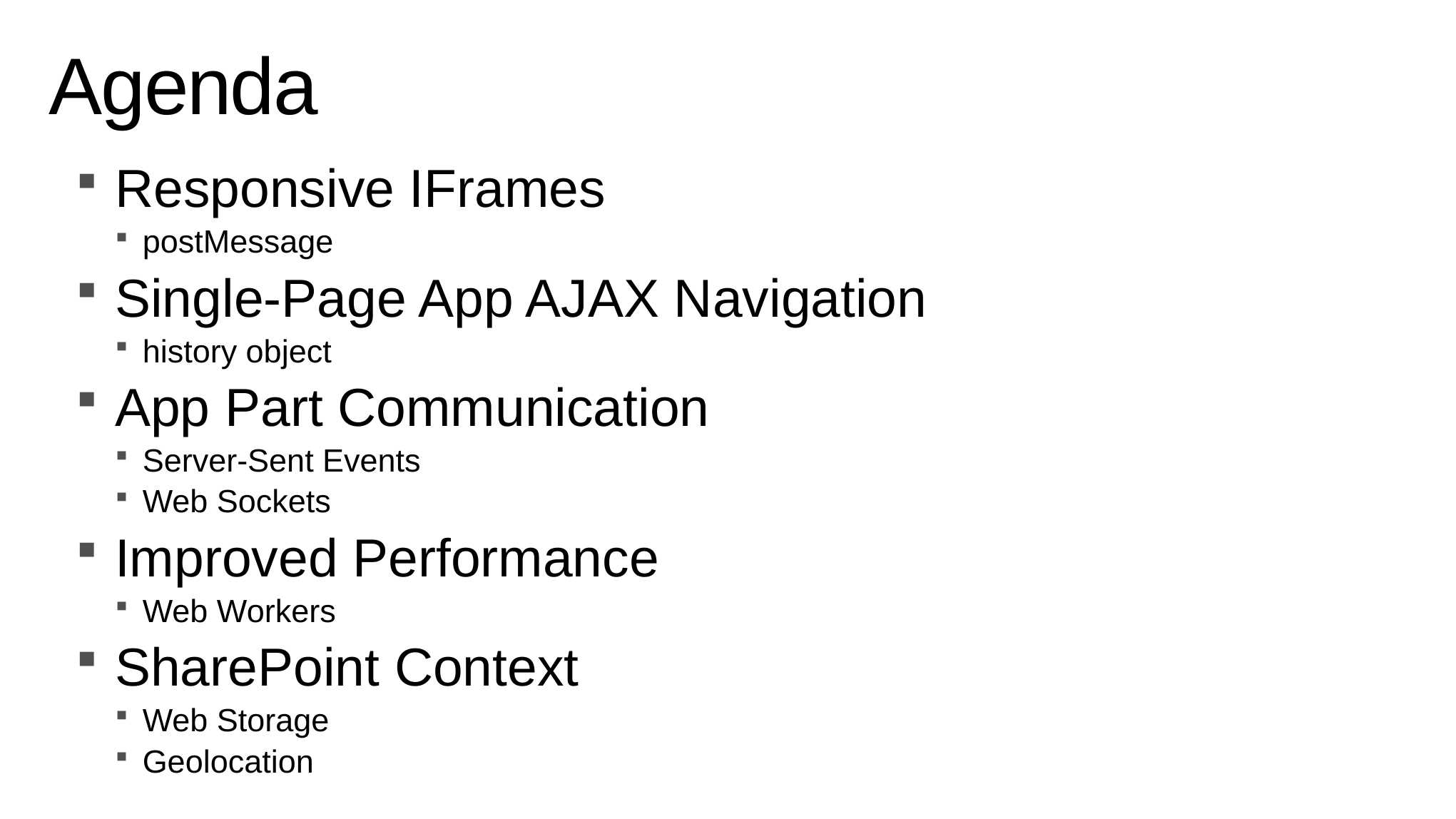

# Agenda
Responsive IFrames
postMessage
Single-Page App AJAX Navigation
history object
App Part Communication
Server-Sent Events
Web Sockets
Improved Performance
Web Workers
SharePoint Context
Web Storage
Geolocation